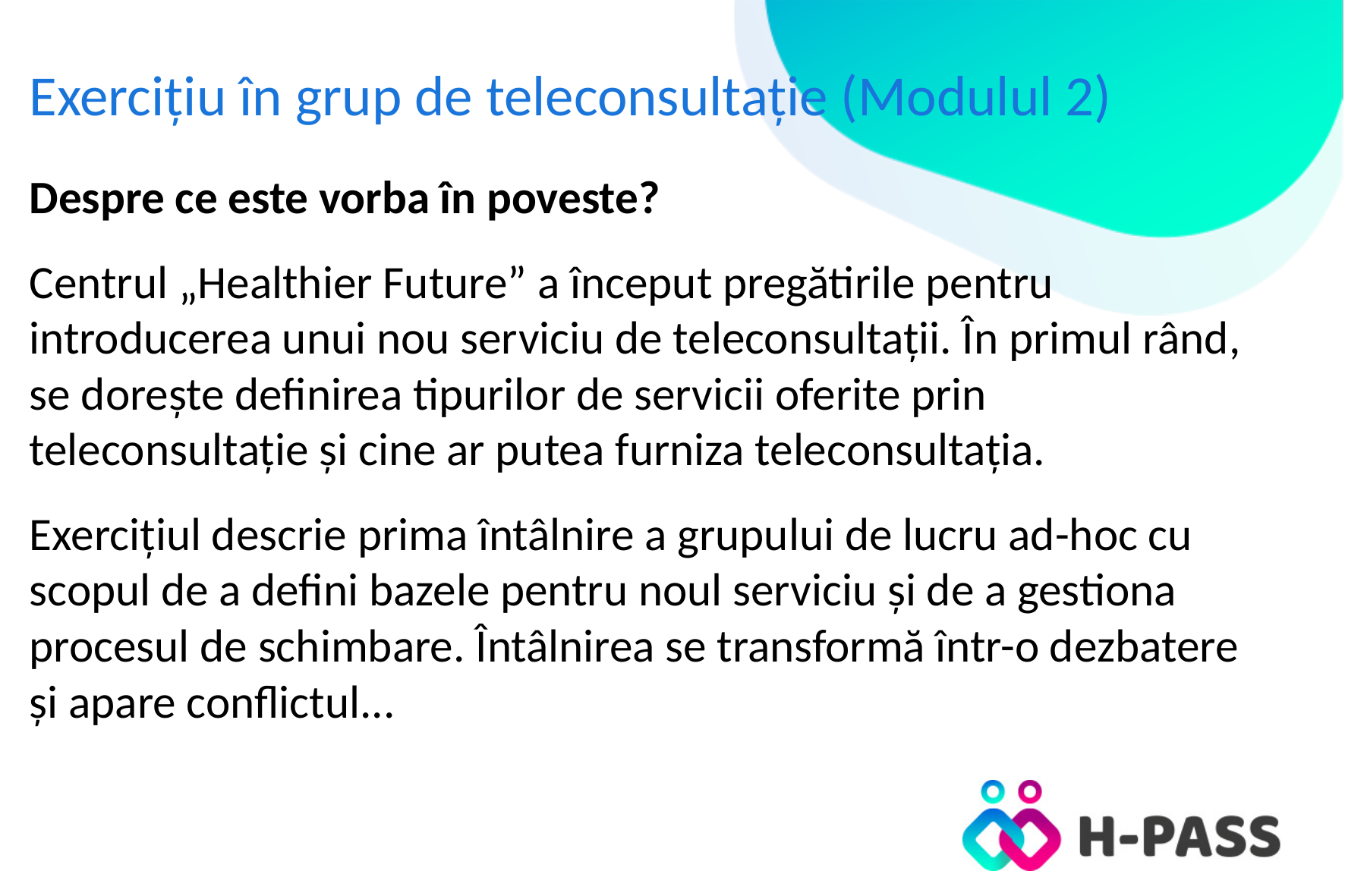

# Exercițiu în grup de teleconsultație (Modulul 2)
Despre ce este vorba în poveste?
Centrul „Healthier Future” a început pregătirile pentru introducerea unui nou serviciu de teleconsultații. În primul rând, se dorește definirea tipurilor de servicii oferite prin teleconsultație și cine ar putea furniza teleconsultația.
Exercițiul descrie prima întâlnire a grupului de lucru ad-hoc cu scopul de a defini bazele pentru noul serviciu și de a gestiona procesul de schimbare. Întâlnirea se transformă într-o dezbatere și apare conflictul...